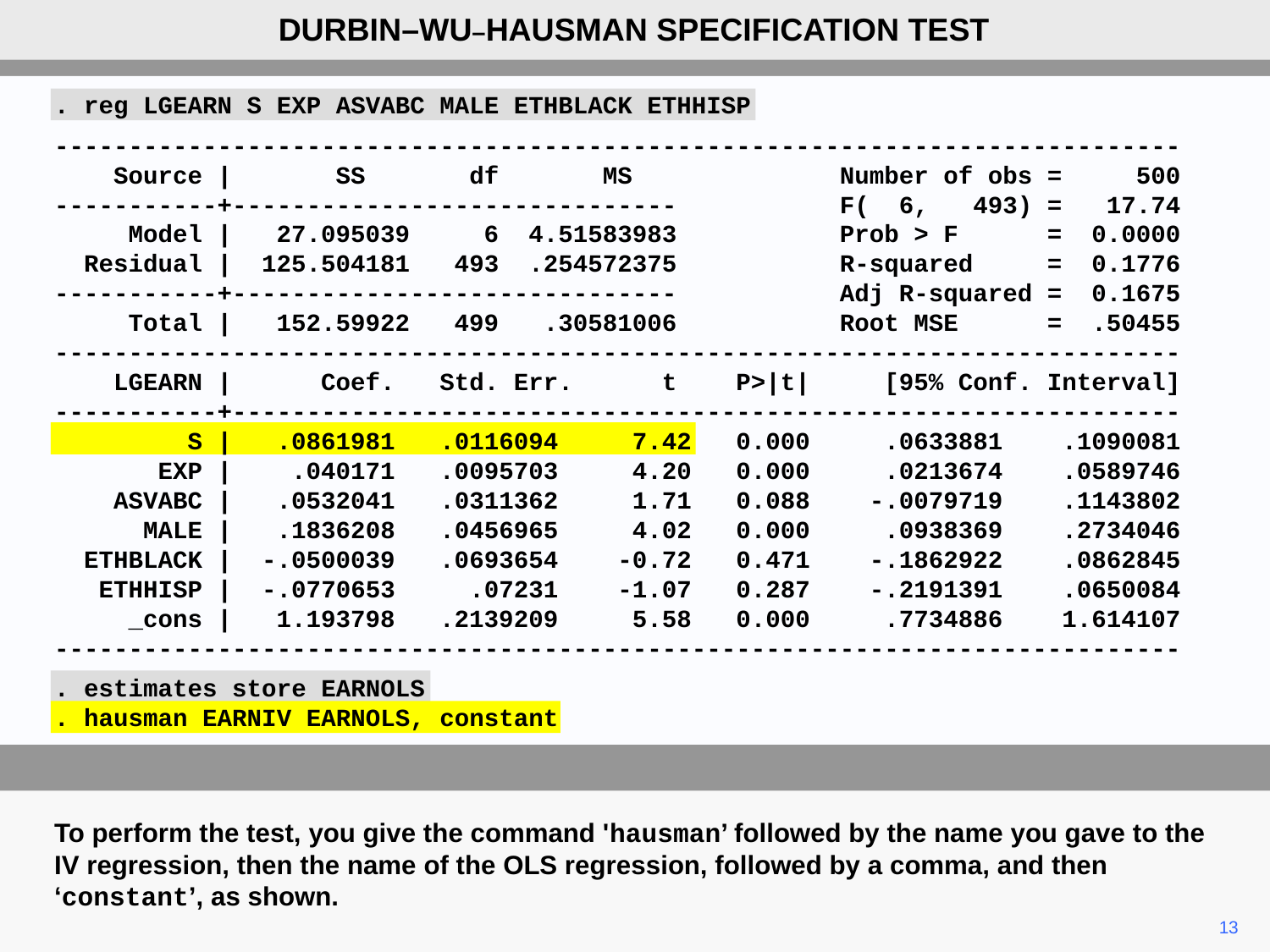

DURBIN–WU–HAUSMAN SPECIFICATION TEST

. reg LGEARN S EXP ASVABC MALE ETHBLACK ETHHISP
----------------------------------------------------------------------------
    Source |       SS       df       MS              Number of obs =     500
-----------+------------------------------           F(  6,   493) =   17.74
     Model |   27.095039     6  4.51583983           Prob > F      =  0.0000
  Residual |  125.504181   493  .254572375           R-squared     =  0.1776
-----------+------------------------------           Adj R-squared =  0.1675
     Total |   152.59922   499   .30581006           Root MSE      =  .50455
----------------------------------------------------------------------------
    LGEARN |      Coef.   Std. Err.      t    P>|t|     [95% Conf. Interval]
-----------+----------------------------------------------------------------
         S |   .0861981   .0116094     7.42   0.000     .0633881    .1090081
       EXP |    .040171   .0095703     4.20   0.000     .0213674    .0589746
    ASVABC |   .0532041   .0311362     1.71   0.088    -.0079719    .1143802
      MALE |   .1836208   .0456965     4.02   0.000     .0938369    .2734046
  ETHBLACK |  -.0500039   .0693654    -0.72   0.471    -.1862922    .0862845
   ETHHISP |  -.0770653     .07231    -1.07   0.287    -.2191391    .0650084
     _cons |   1.193798   .2139209     5.58   0.000     .7734886    1.614107
----------------------------------------------------------------------------
. estimates store EARNOLS
. hausman EARNIV EARNOLS, constant

To perform the test, you give the command 'hausman’ followed by the name you gave to the IV regression, then the name of the OLS regression, followed by a comma, and then ‘constant’, as shown.
13